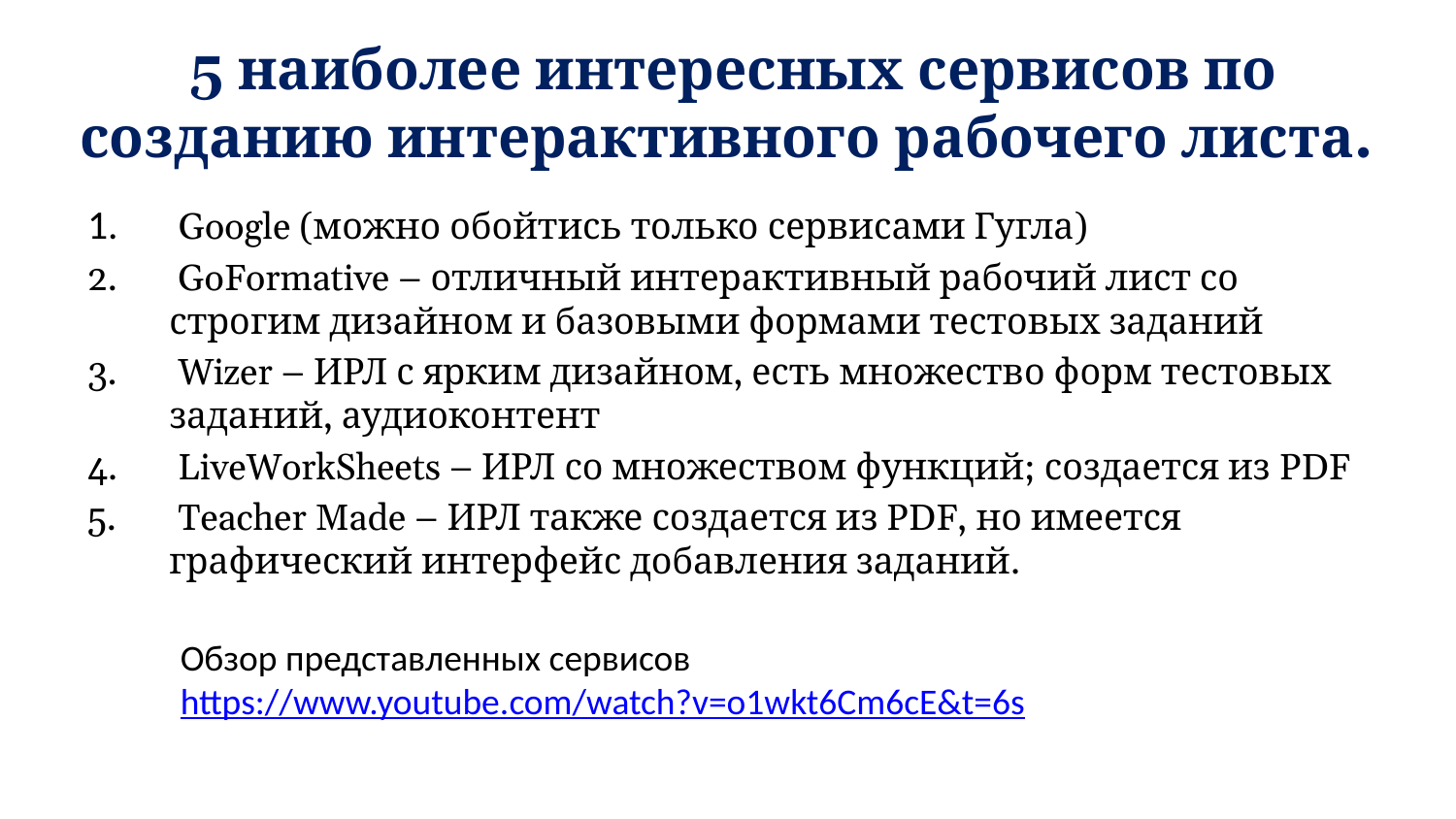

# 5 наиболее интересных сервисов по созданию интерактивного рабочего листа.
 Google (можно обойтись только сервисами Гугла)
 GoFormative – отличный интерактивный рабочий лист со строгим дизайном и базовыми формами тестовых заданий
 Wizer – ИРЛ с ярким дизайном, есть множество форм тестовых заданий, аудиоконтент
 LiveWorkSheets – ИРЛ со множеством функций; создается из PDF
 Teacher Made – ИРЛ также создается из PDF, но имеется графический интерфейс добавления заданий.

Обзор представленных сервисов https://www.youtube.com/watch?v=o1wkt6Cm6cE&t=6s